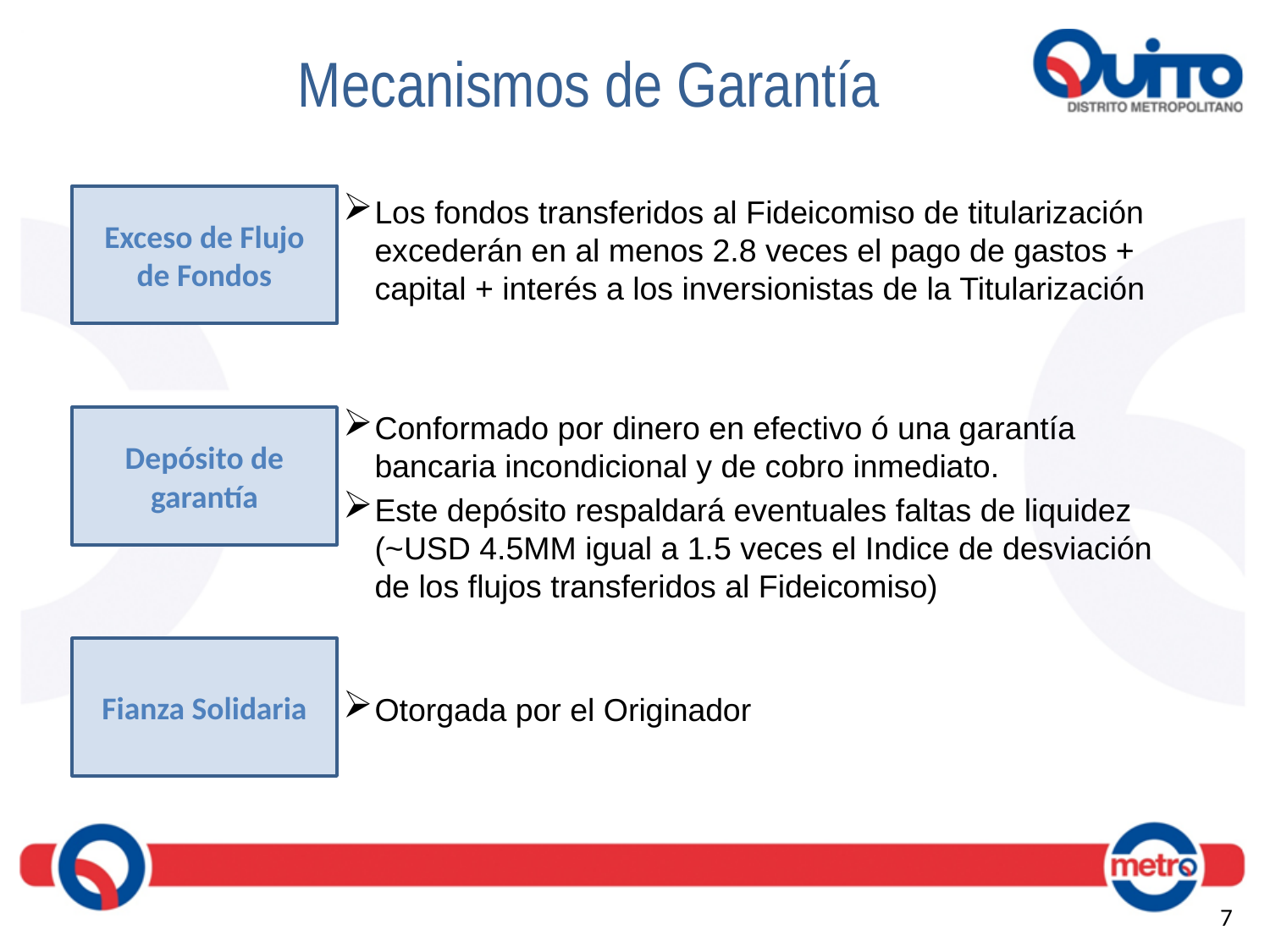

# Mecanismos de Garantía
Exceso de Flujo de Fondos
Los fondos transferidos al Fideicomiso de titularización excederán en al menos 2.8 veces el pago de gastos + capital + interés a los inversionistas de la Titularización
Depósito de garantía
Conformado por dinero en efectivo ó una garantía bancaria incondicional y de cobro inmediato.
Este depósito respaldará eventuales faltas de liquidez (~USD 4.5MM igual a 1.5 veces el Indice de desviación de los flujos transferidos al Fideicomiso)
Fianza Solidaria
Otorgada por el Originador
7